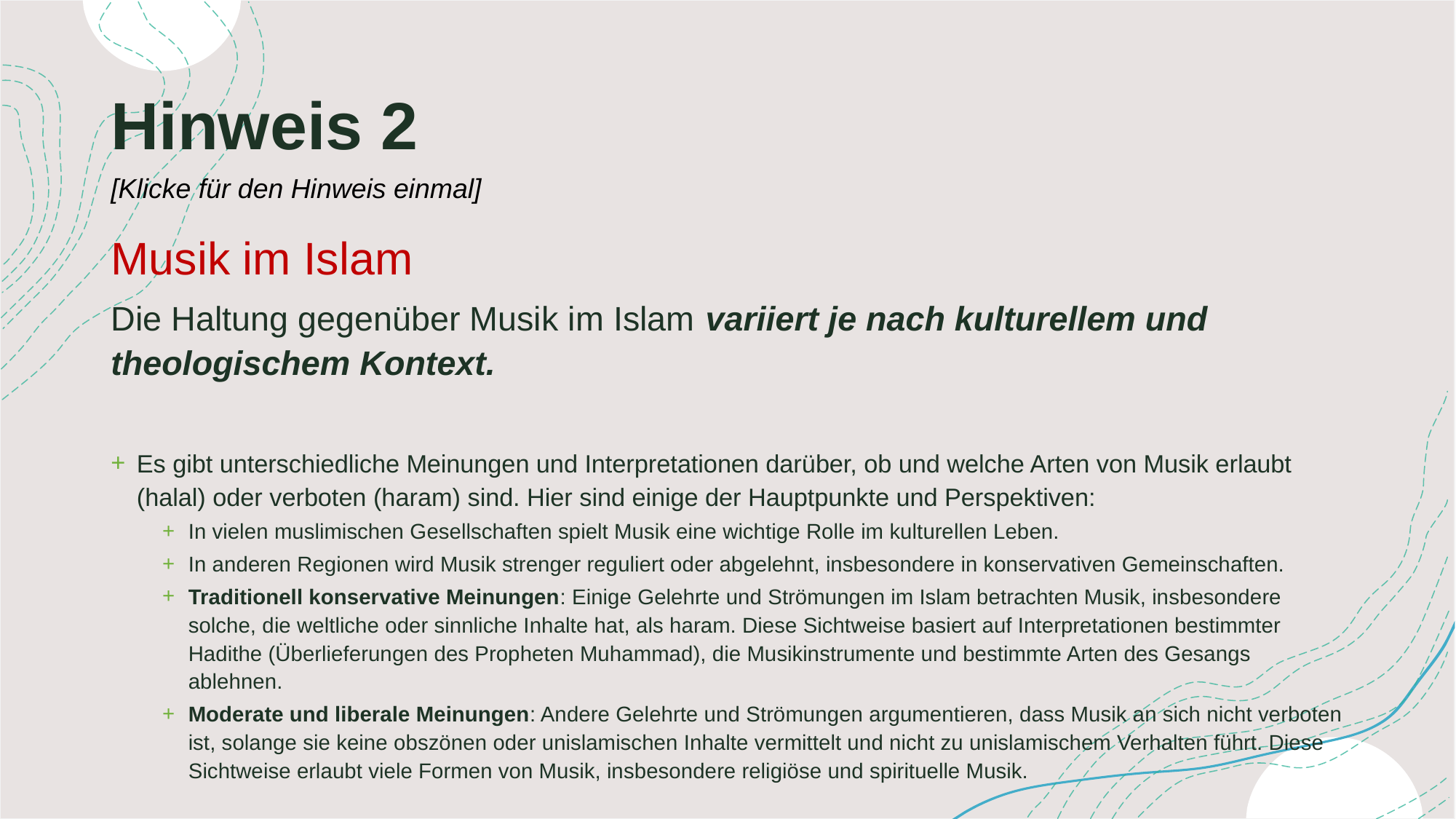

# Hinweis 2
[Klicke für den Hinweis einmal]
Musik im Islam
Die Haltung gegenüber Musik im Islam variiert je nach kulturellem und theologischem Kontext.

Es gibt unterschiedliche Meinungen und Interpretationen darüber, ob und welche Arten von Musik erlaubt (halal) oder verboten (haram) sind. Hier sind einige der Hauptpunkte und Perspektiven:
In vielen muslimischen Gesellschaften spielt Musik eine wichtige Rolle im kulturellen Leben.
In anderen Regionen wird Musik strenger reguliert oder abgelehnt, insbesondere in konservativen Gemeinschaften.
Traditionell konservative Meinungen: Einige Gelehrte und Strömungen im Islam betrachten Musik, insbesondere solche, die weltliche oder sinnliche Inhalte hat, als haram. Diese Sichtweise basiert auf Interpretationen bestimmter Hadithe (Überlieferungen des Propheten Muhammad), die Musikinstrumente und bestimmte Arten des Gesangs ablehnen.
Moderate und liberale Meinungen: Andere Gelehrte und Strömungen argumentieren, dass Musik an sich nicht verboten ist, solange sie keine obszönen oder unislamischen Inhalte vermittelt und nicht zu unislamischem Verhalten führt. Diese Sichtweise erlaubt viele Formen von Musik, insbesondere religiöse und spirituelle Musik.